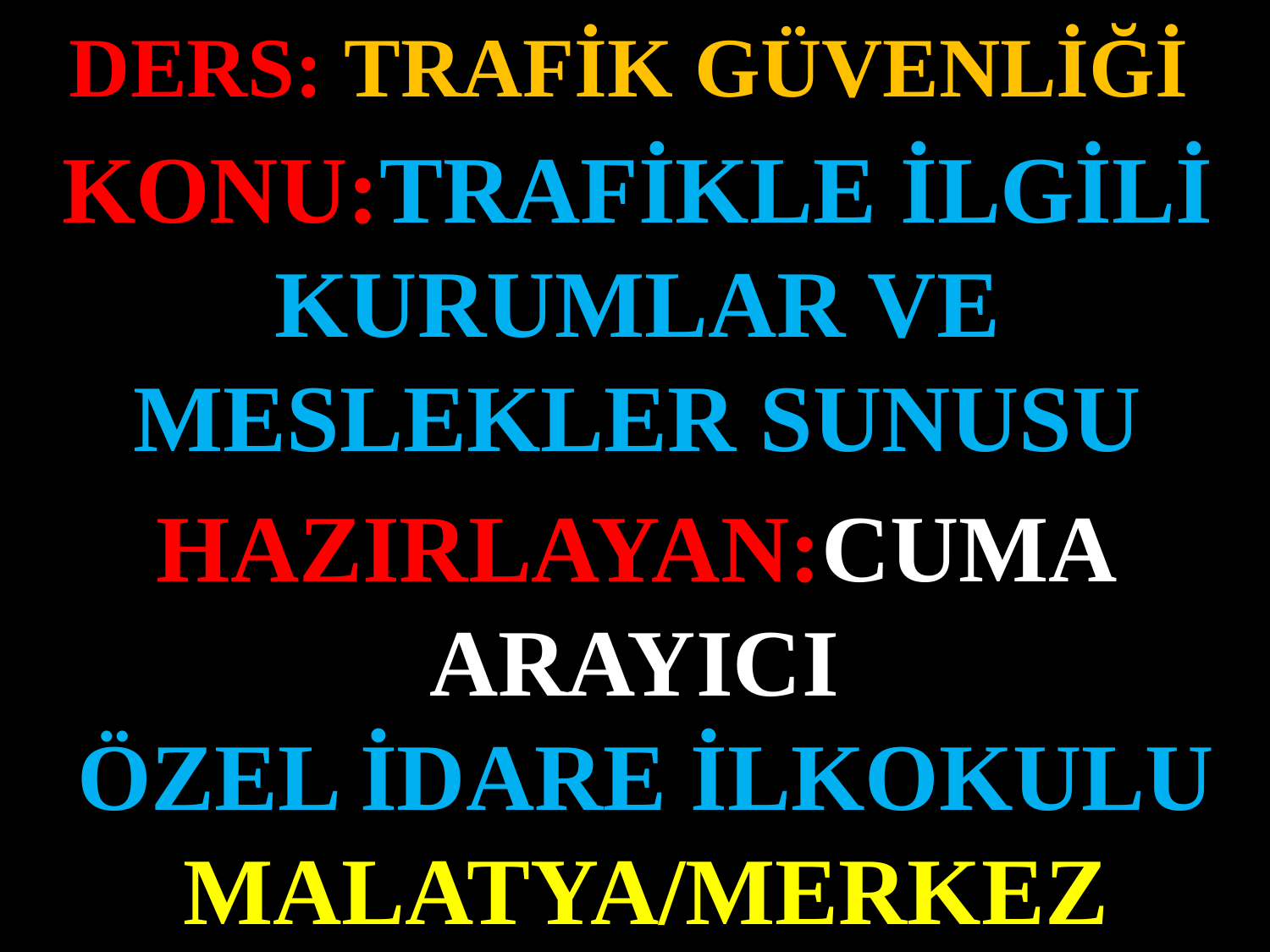

DERS: TRAFİK GÜVENLİĞİ
KONU:TRAFİKLE İLGİLİ KURUMLAR VE MESLEKLER SUNUSU
#
HAZIRLAYAN:CUMA ARAYICI
ÖZEL İDARE İLKOKULU MALATYA/MERKEZ